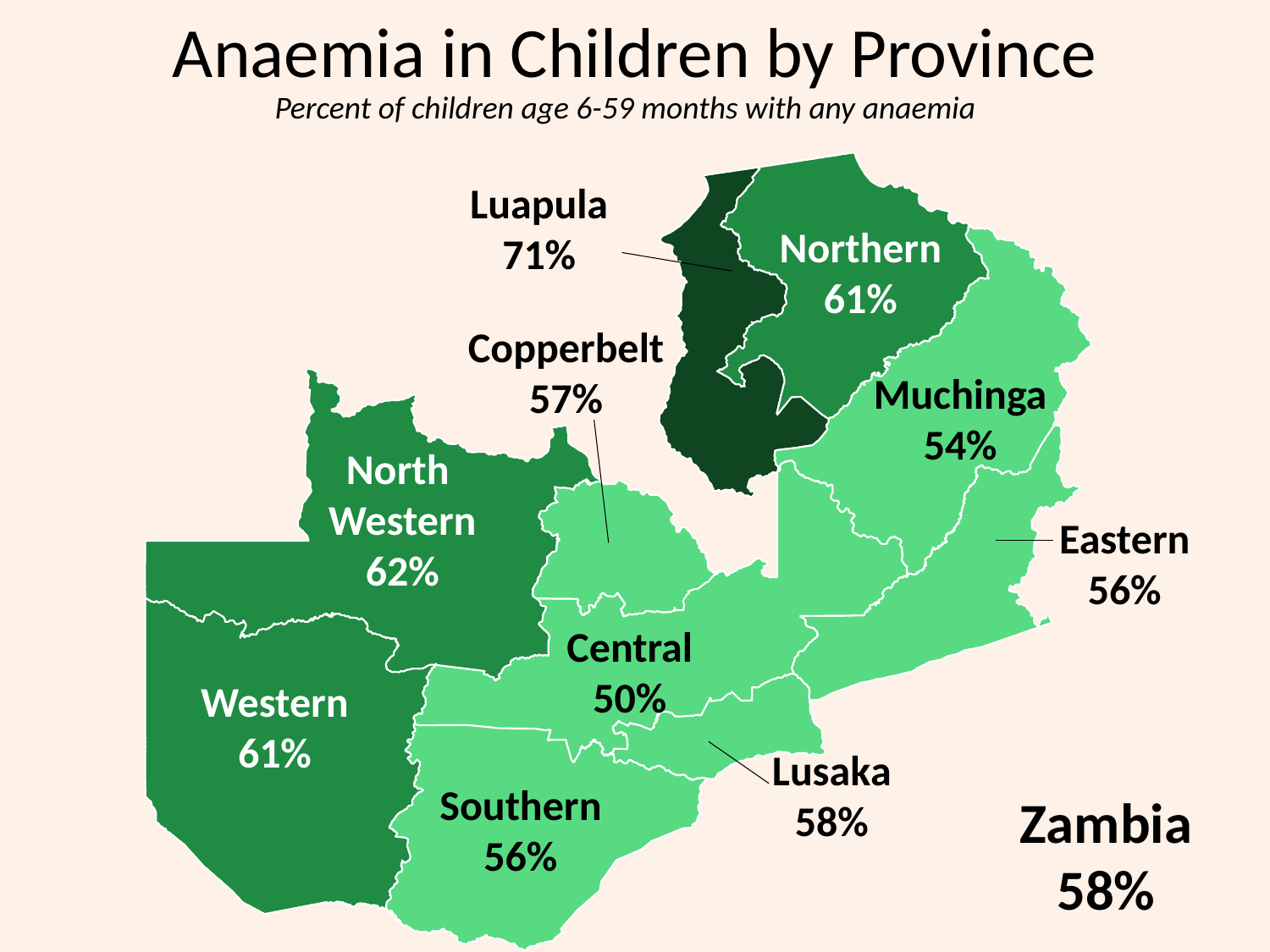

# Anaemia in Children by Province
Percent of children age 6-59 months with any anaemia

Luapula
71%

Northern
61%
Copperbelt
57%

Muchinga
54%
North
Western
62%
Eastern
56%

Central
50%

Western
61%
Lusaka
58%

Southern
56%
Zambia
58%